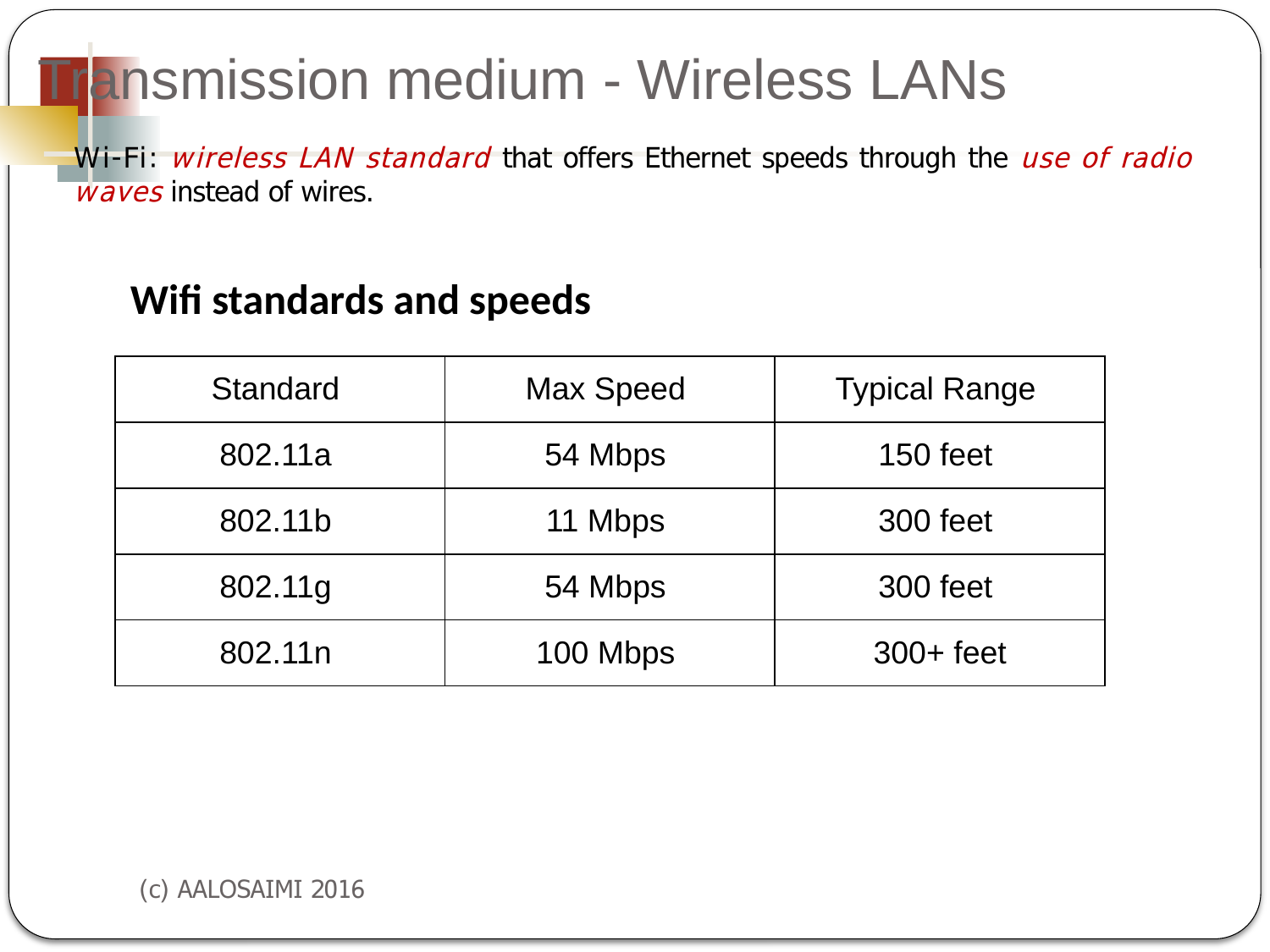

Transmission medium - Wireless LANs
Wi-Fi: wireless LAN standard that offers Ethernet speeds through the use of radio waves instead of wires.
Wifi standards and speeds
| Standard | Max Speed | Typical Range |
| --- | --- | --- |
| 802.11a | 54 Mbps | 150 feet |
| 802.11b | 11 Mbps | 300 feet |
| 802.11g | 54 Mbps | 300 feet |
| 802.11n | 100 Mbps | 300+ feet |
(c) AALOSAIMI 2016